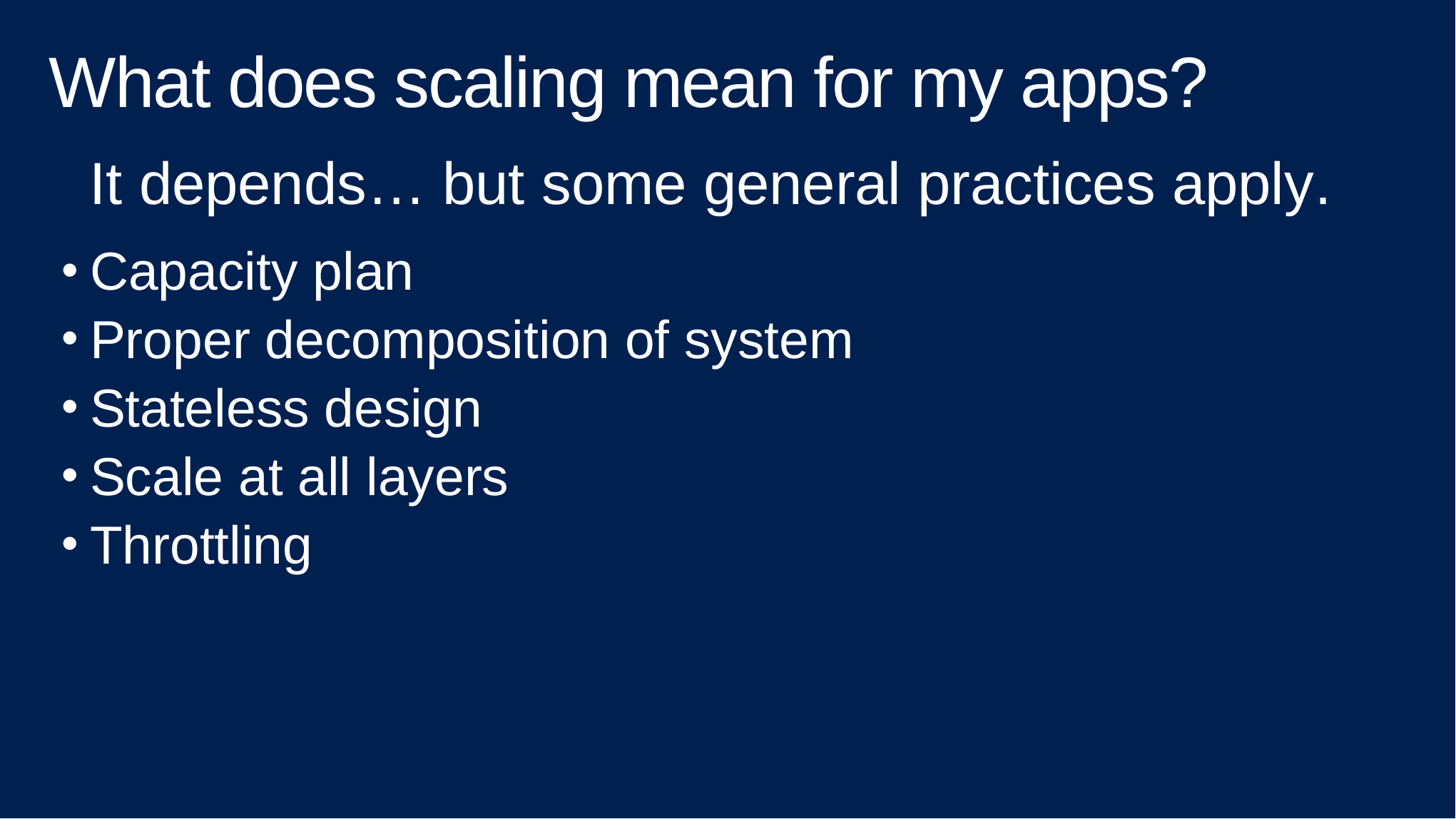

# What does scaling mean for my apps?
It depends… but some general practices apply.

Capacity plan
Proper decomposition of system
Stateless design
Scale at all layers
Throttling